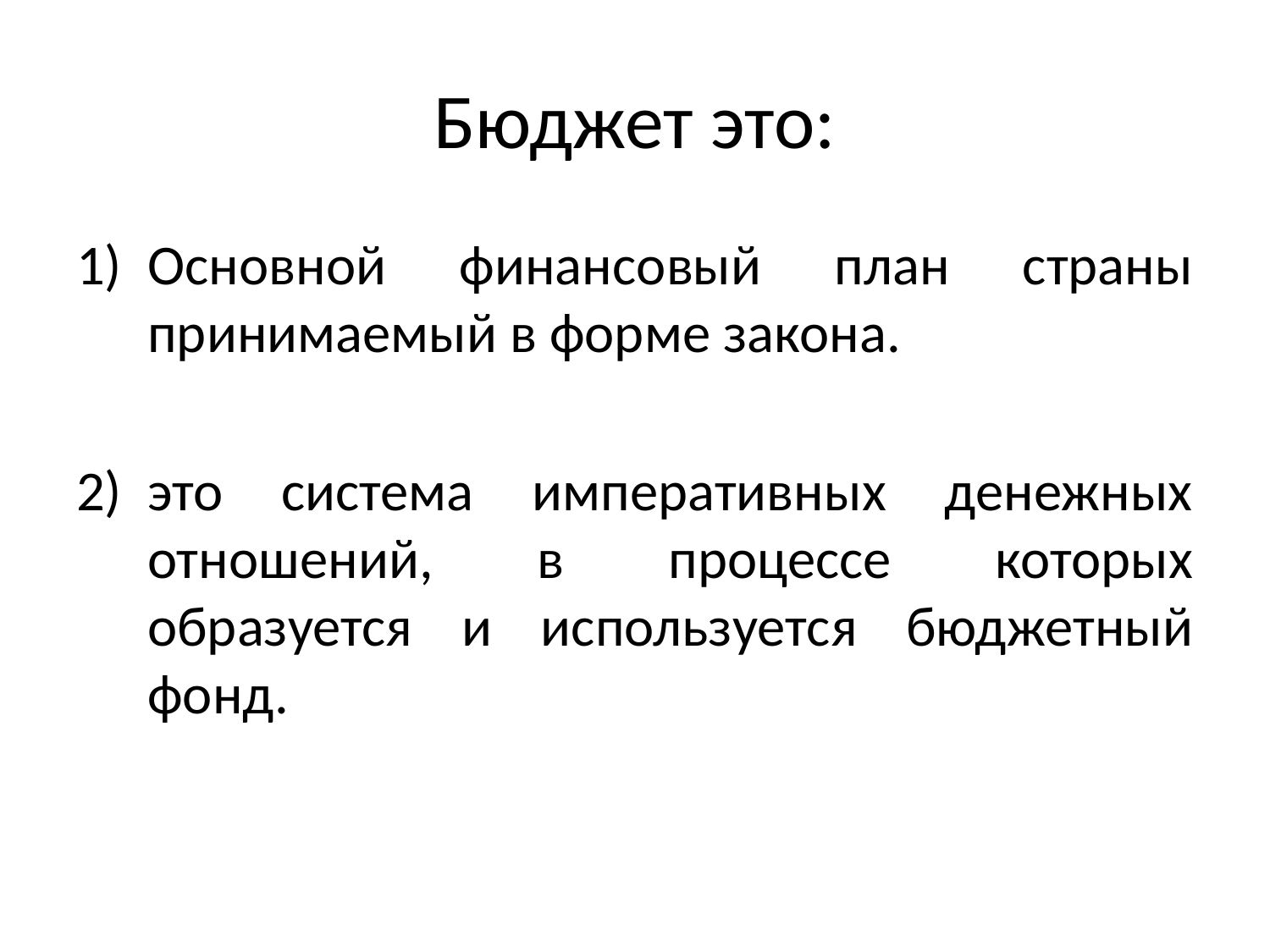

# Бюджет это:
Основной финансовый план страны принимаемый в форме закона.

это система императивных денежных отношений, в процессе которых образуется и используется бюджетный фонд.